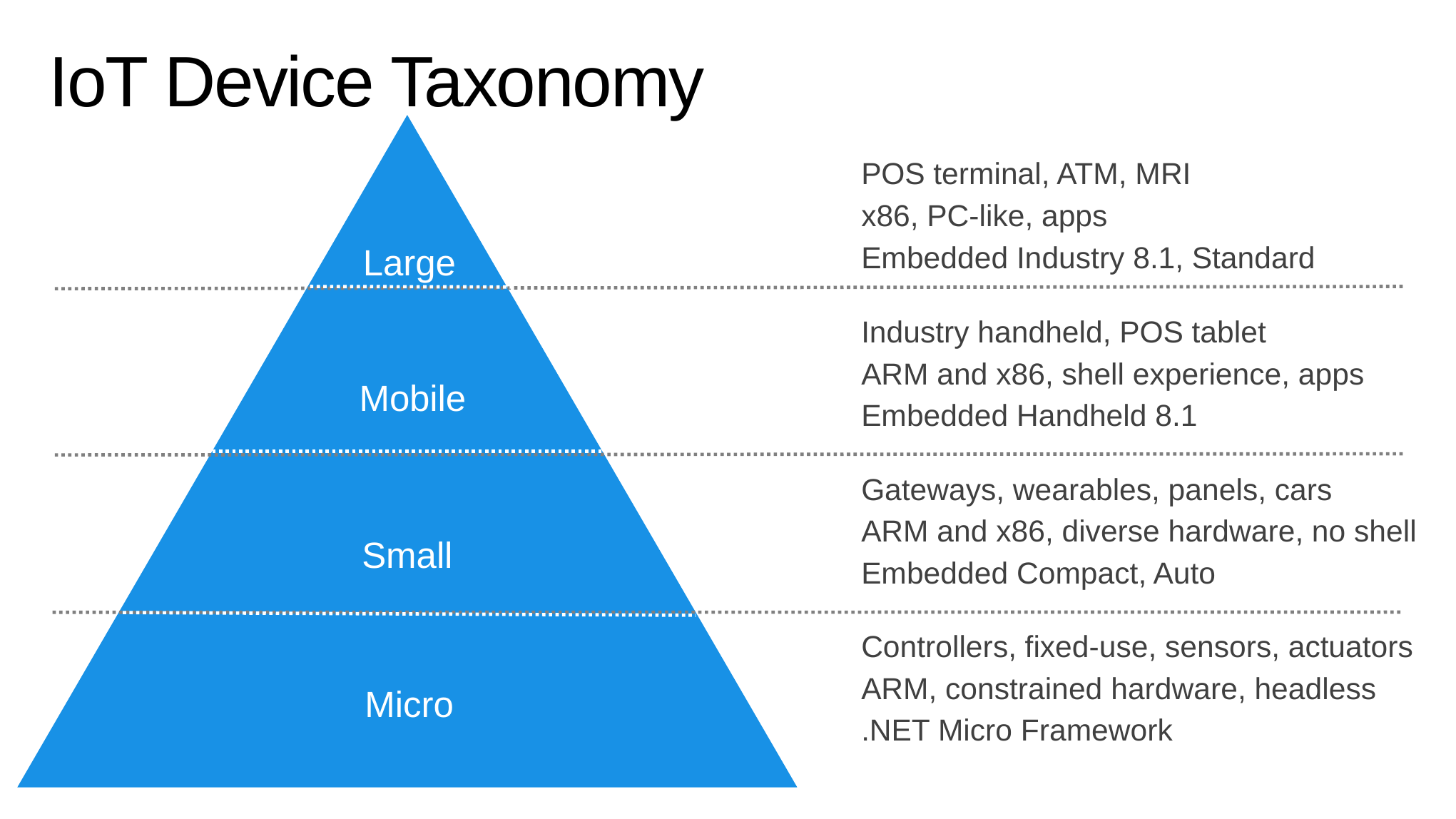

# IoT Device Taxonomy

POS terminal, ATM, MRI
x86, PC-like, apps
Embedded Industry 8.1, Standard
Large
Mobile
Small
Micro
Industry handheld, POS tablet
ARM and x86, shell experience, apps
Embedded Handheld 8.1
Gateways, wearables, panels, cars
ARM and x86, diverse hardware, no shell
Embedded Compact, Auto
Controllers, fixed-use, sensors, actuators
ARM, constrained hardware, headless
.NET Micro Framework